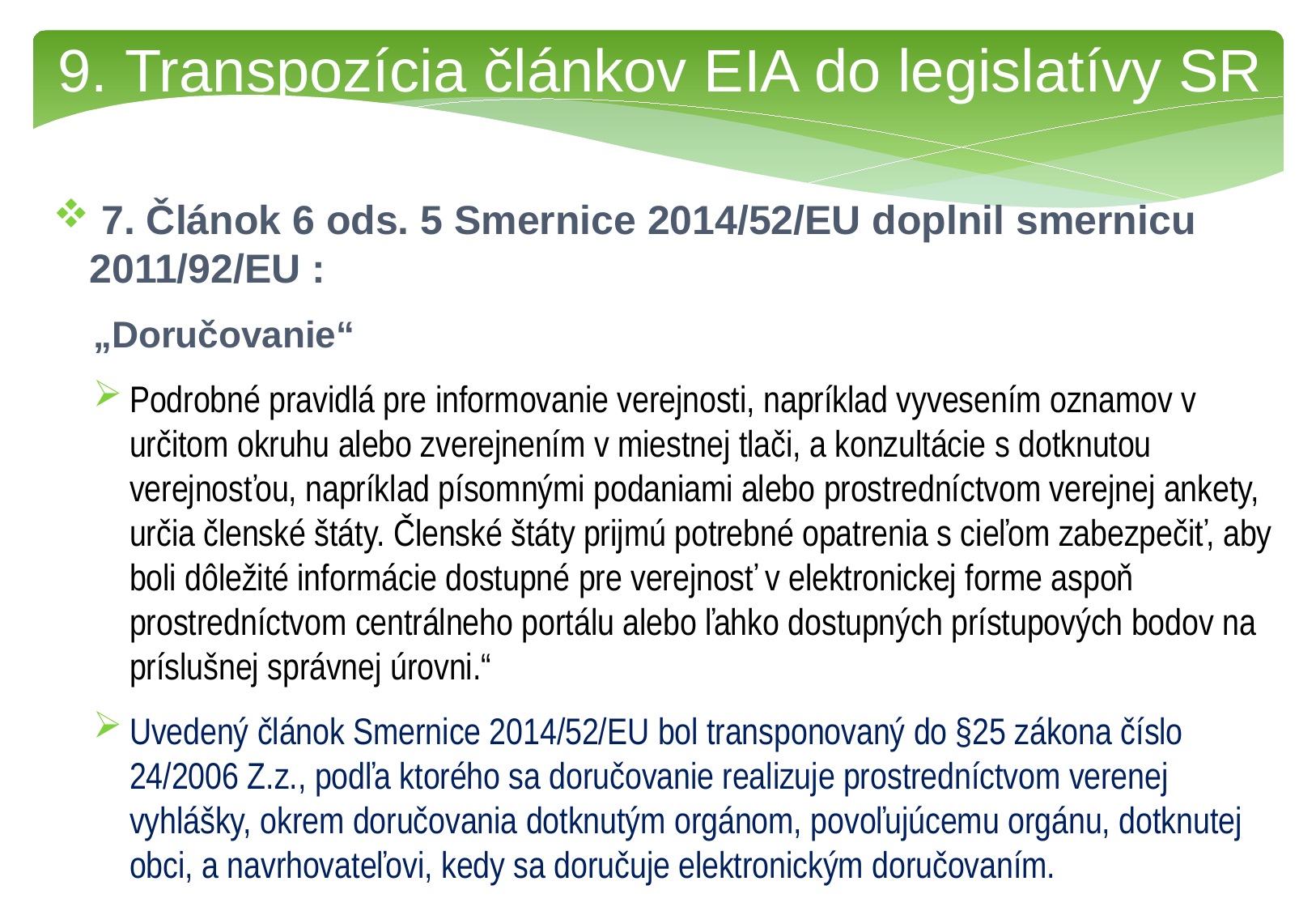

9. Transpozícia článkov EIA do legislatívy SR
 7. Článok 6 ods. 5 Smernice 2014/52/EU doplnil smernicu 2011/92/EU :
„Doručovanie“
Podrobné pravidlá pre informovanie verejnosti, napríklad vyvesením oznamov v určitom okruhu alebo zverejnením v miestnej tlači, a konzultácie s dotknutou verejnosťou, napríklad písomnými podaniami alebo prostredníctvom verejnej ankety, určia členské štáty. Členské štáty prijmú potrebné opatrenia s cieľom zabezpečiť, aby boli dôležité informácie dostupné pre verejnosť v elektronickej forme aspoň prostredníctvom centrálneho portálu alebo ľahko dostupných prístupových bodov na príslušnej správnej úrovni.“
Uvedený článok Smernice 2014/52/EU bol transponovaný do §25 zákona číslo 24/2006 Z.z., podľa ktorého sa doručovanie realizuje prostredníctvom verenej vyhlášky, okrem doručovania dotknutým orgánom, povoľujúcemu orgánu, dotknutej obci, a navrhovateľovi, kedy sa doručuje elektronickým doručovaním.